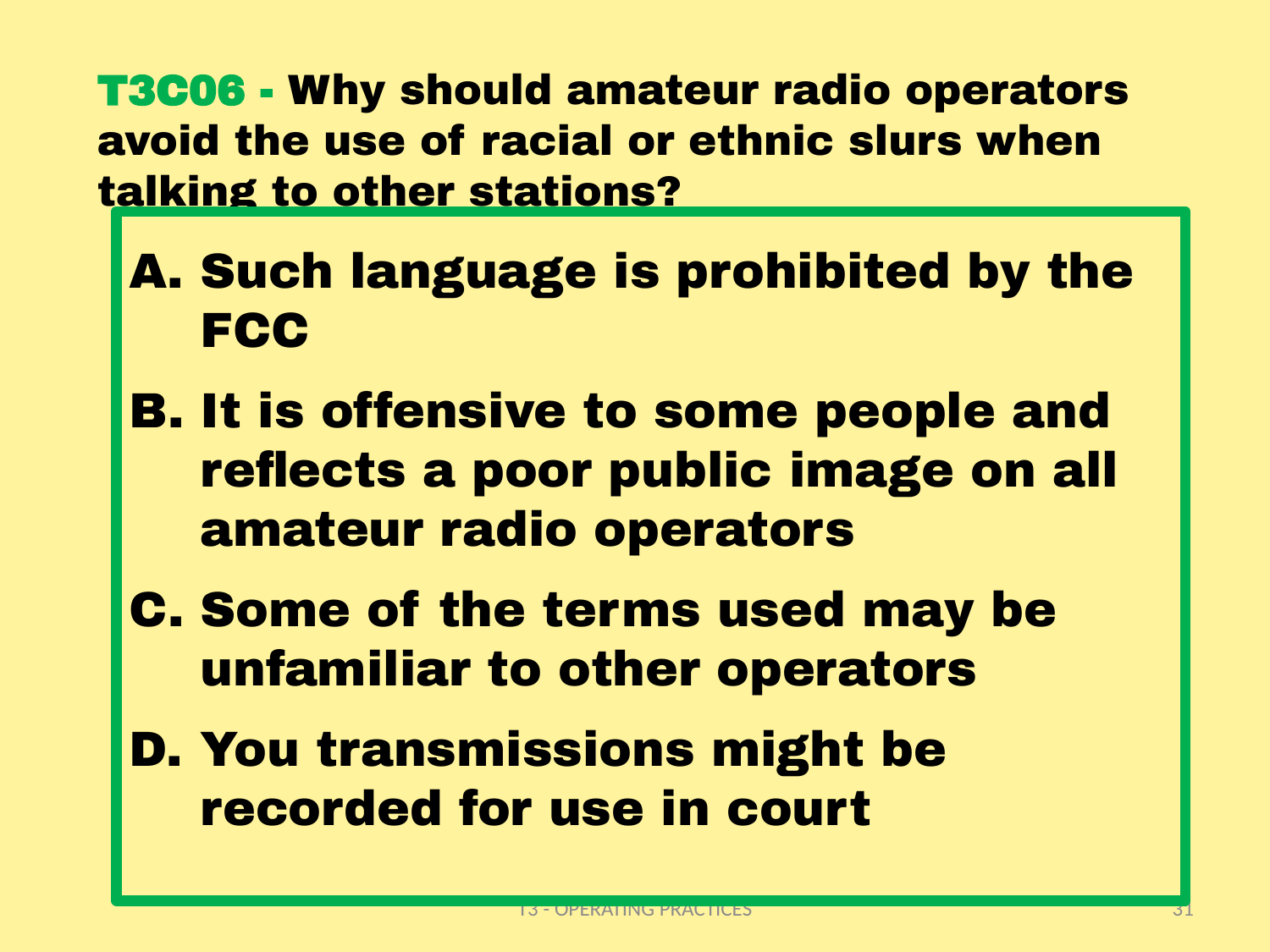

# T3C06 - Why should amateur radio operators avoid the use of racial or ethnic slurs when talking to other stations?

Such language is prohibited by the FCC

It is offensive to some people and reflects a poor public image on all amateur radio operators

Some of the terms used may be unfamiliar to other operators

You transmissions might be recorded for use in court

T3 - OPERATING PRACTICES
31